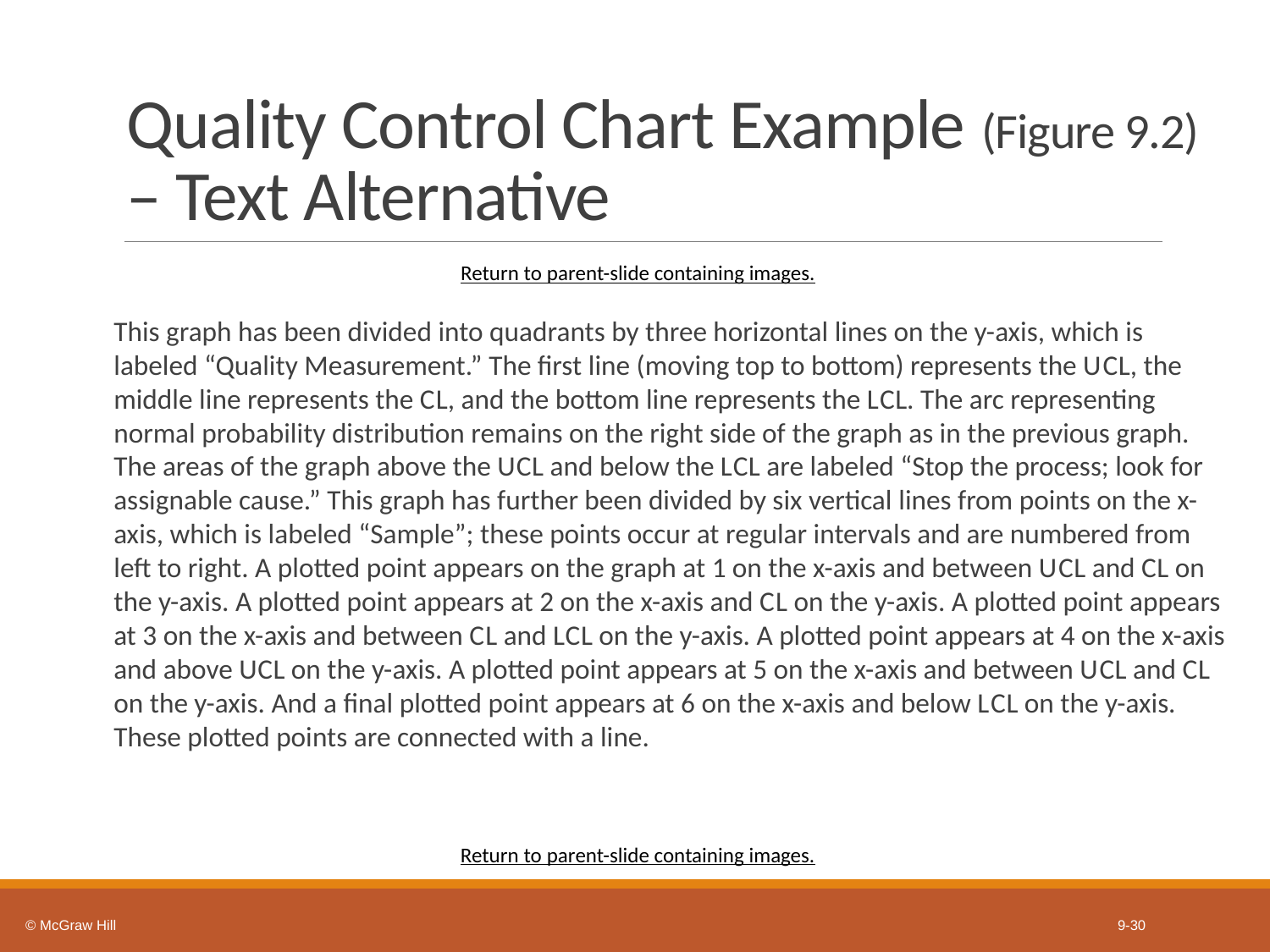

# Quality Control Chart Example (Figure 9.2) – Text Alternative
Return to parent-slide containing images.
This graph has been divided into quadrants by three horizontal lines on the y-axis, which is labeled “Quality Measurement.” The first line (moving top to bottom) represents the U C L, the middle line represents the C L, and the bottom line represents the L C L. The arc representing normal probability distribution remains on the right side of the graph as in the previous graph. The areas of the graph above the U C L and below the L C L are labeled “Stop the process; look for assignable cause.” This graph has further been divided by six vertical lines from points on the x-axis, which is labeled “Sample”; these points occur at regular intervals and are numbered from left to right. A plotted point appears on the graph at 1 on the x-axis and between U C L and C L on the y-axis. A plotted point appears at 2 on the x-axis and C L on the y-axis. A plotted point appears at 3 on the x-axis and between C L and L C L on the y-axis. A plotted point appears at 4 on the x-axis and above U C L on the y-axis. A plotted point appears at 5 on the x-axis and between U C L and C L on the y-axis. And a final plotted point appears at 6 on the x-axis and below L C L on the y-axis. These plotted points are connected with a line.
Return to parent-slide containing images.